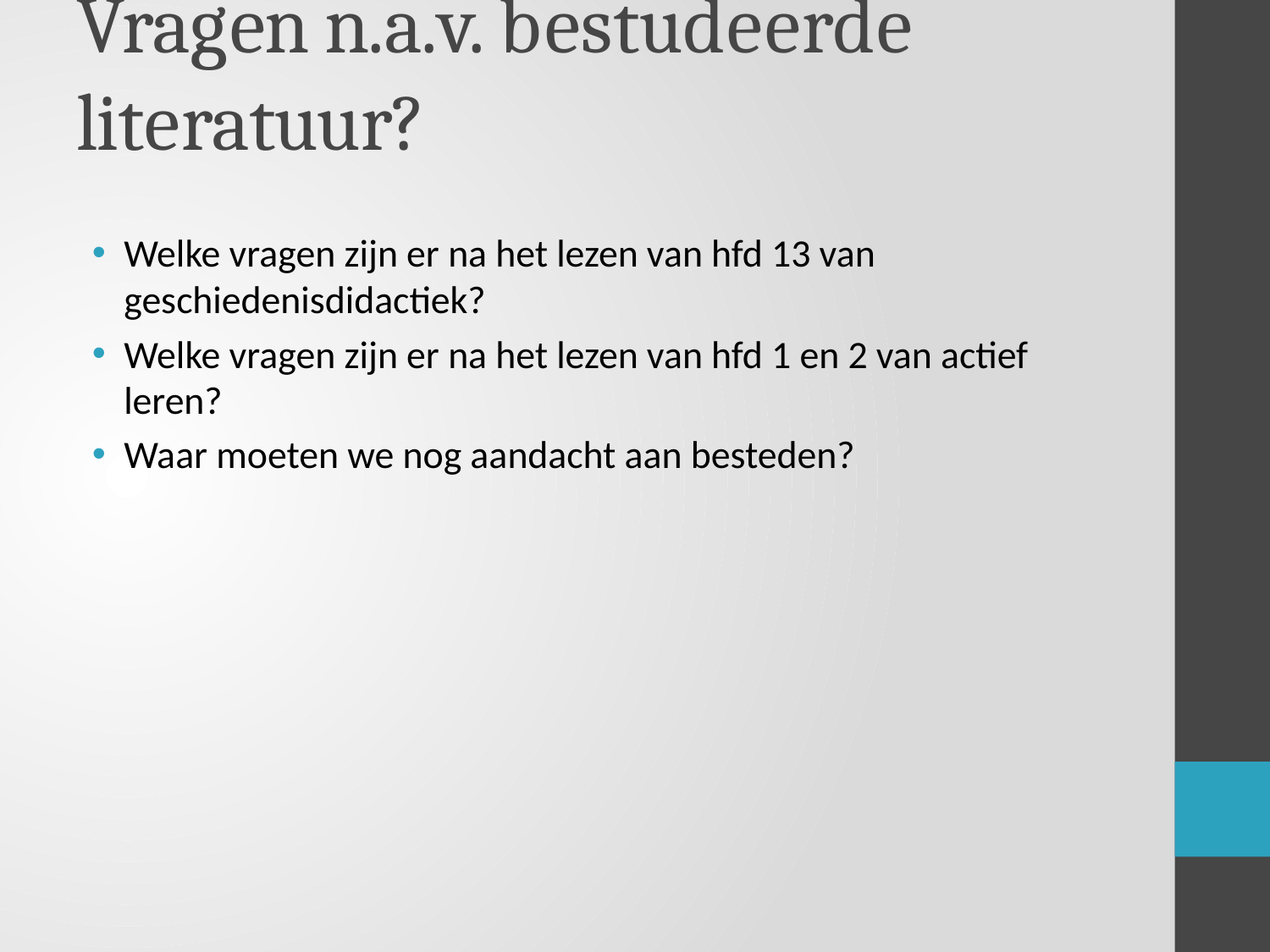

# Vragen n.a.v. bestudeerde literatuur?
Welke vragen zijn er na het lezen van hfd 13 van geschiedenisdidactiek?
Welke vragen zijn er na het lezen van hfd 1 en 2 van actief leren?
Waar moeten we nog aandacht aan besteden?